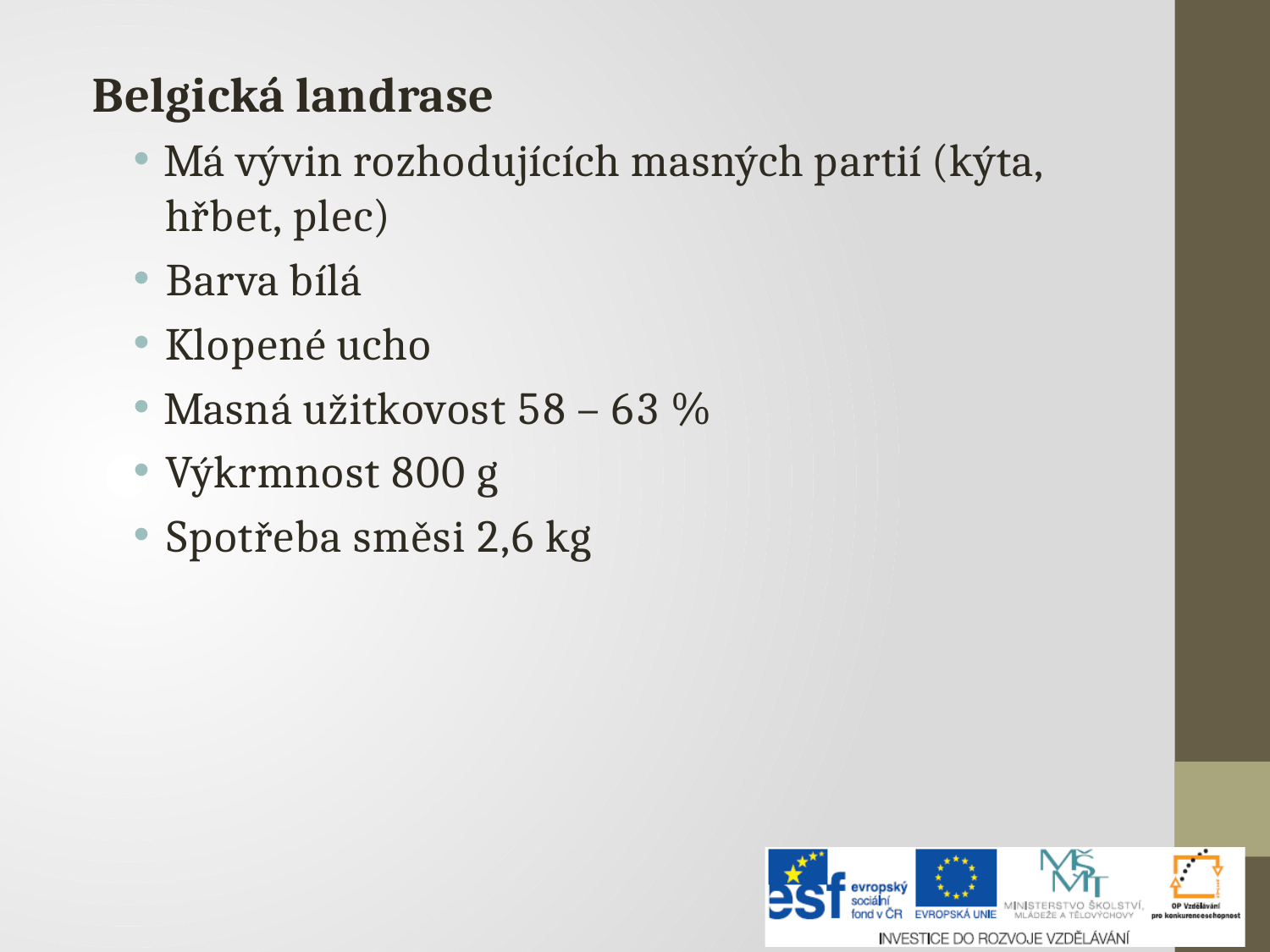

Belgická landrase
Má vývin rozhodujících masných partií (kýta, hřbet, plec)
Barva bílá
Klopené ucho
Masná užitkovost 58 – 63 %
Výkrmnost 800 g
Spotřeba směsi 2,6 kg